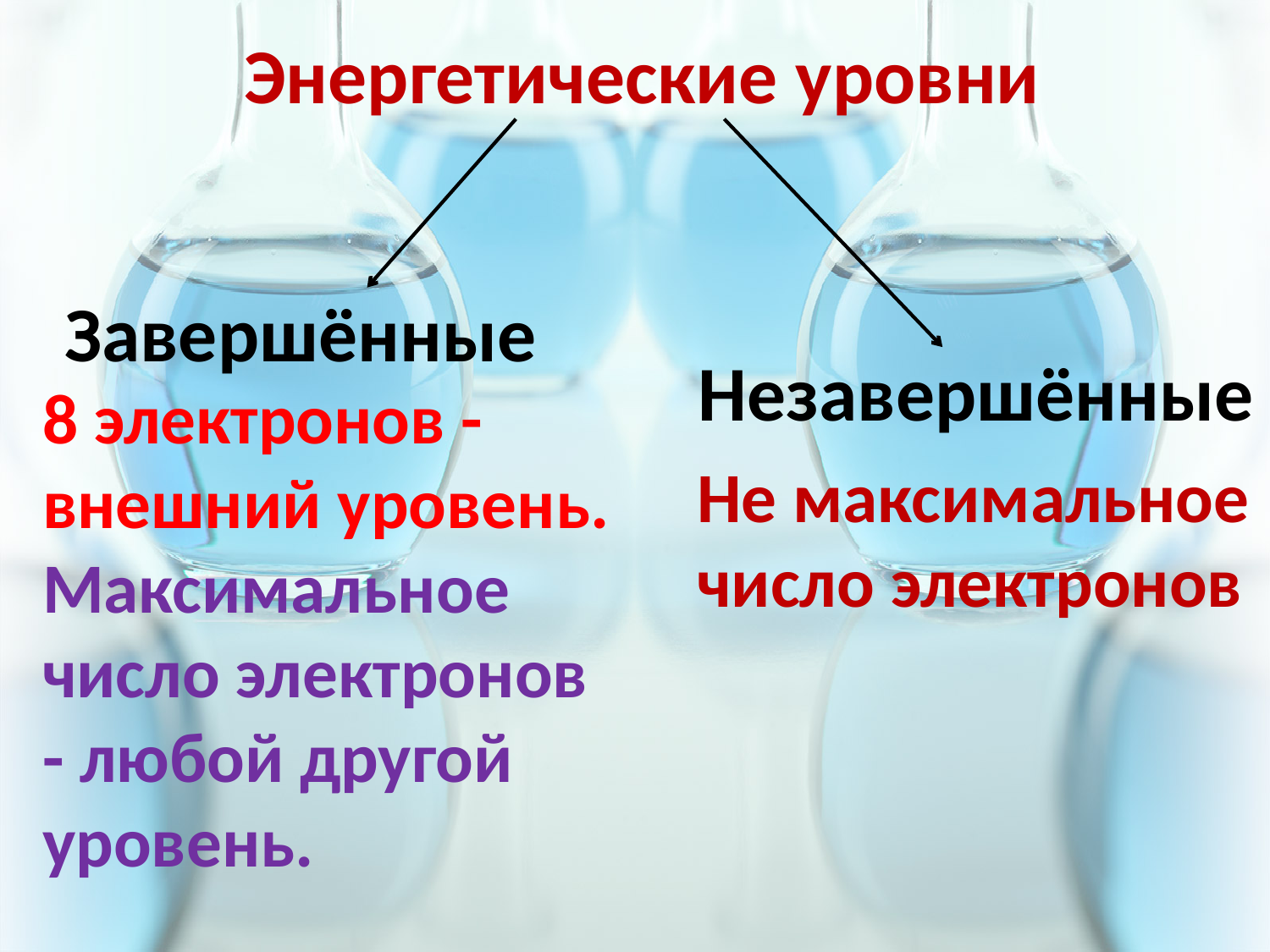

Энергетические уровни
Завершённые
Незавершённые
8 электронов - внешний уровень.
Максимальное число электронов - любой другой уровень.
Не максимальное число электронов